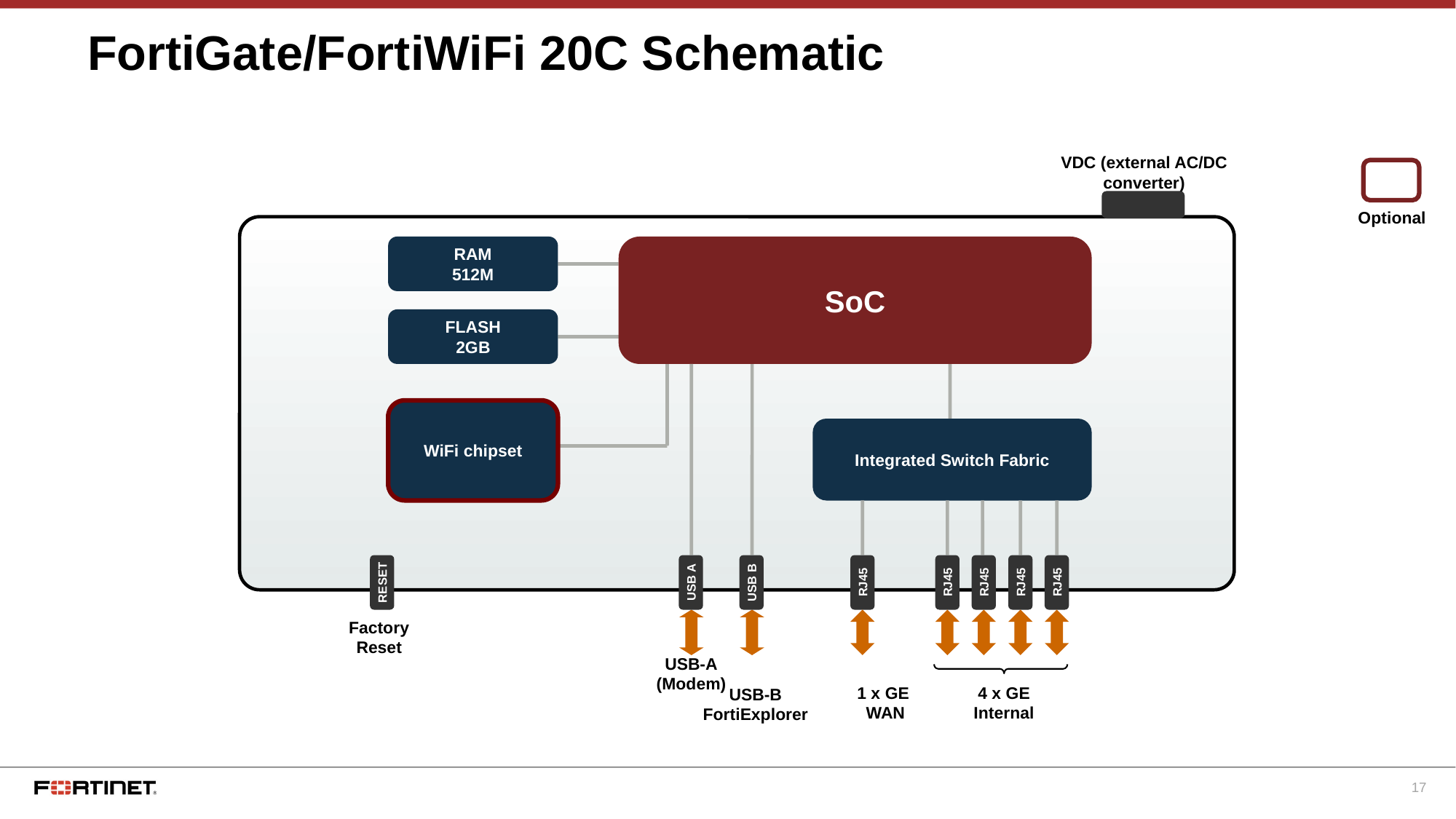

# FortiGate/FortiWiFi 20C Schematic
VDC (external AC/DC converter)

Optional

RAM
512M
SoC

FLASH
2GB

WiFi chipset
Integrated Switch Fabric

RESET
USB A
USB B
RJ45
RJ45
RJ45
RJ45
RJ45

Factory Reset

USB-A
(Modem)
1 x GE
WAN
4 x GE
Internal
USB-B
FortiExplorer